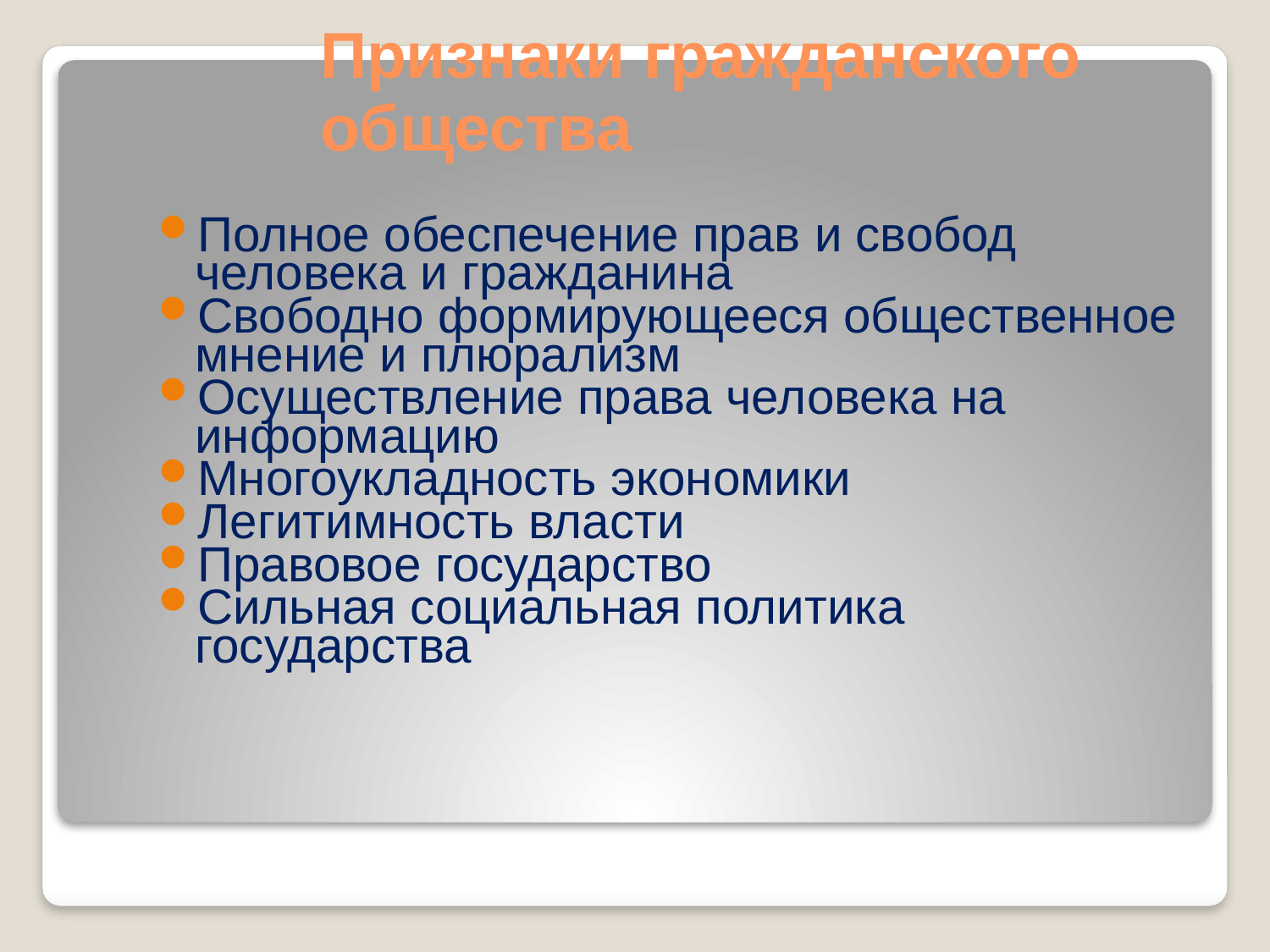

# Признаки гражданского общества
Полное обеспечение прав и свобод человека и гражданина
Свободно формирующееся общественное мнение и плюрализм
Осуществление права человека на информацию
Многоукладность экономики
Легитимность власти
Правовое государство
Сильная социальная политика государства